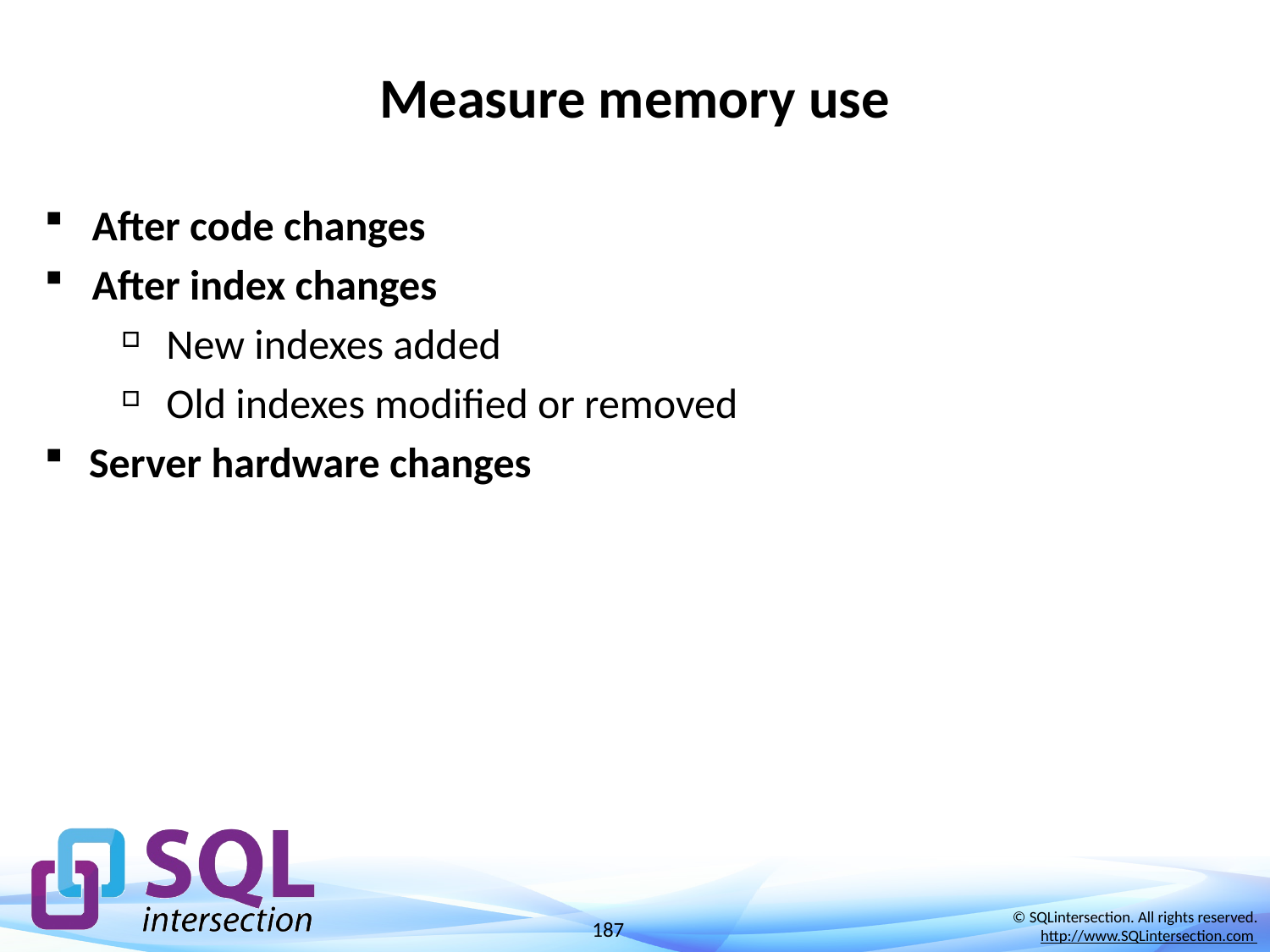

# Measure memory use
After code changes
After index changes
New indexes added
Old indexes modified or removed
Server hardware changes